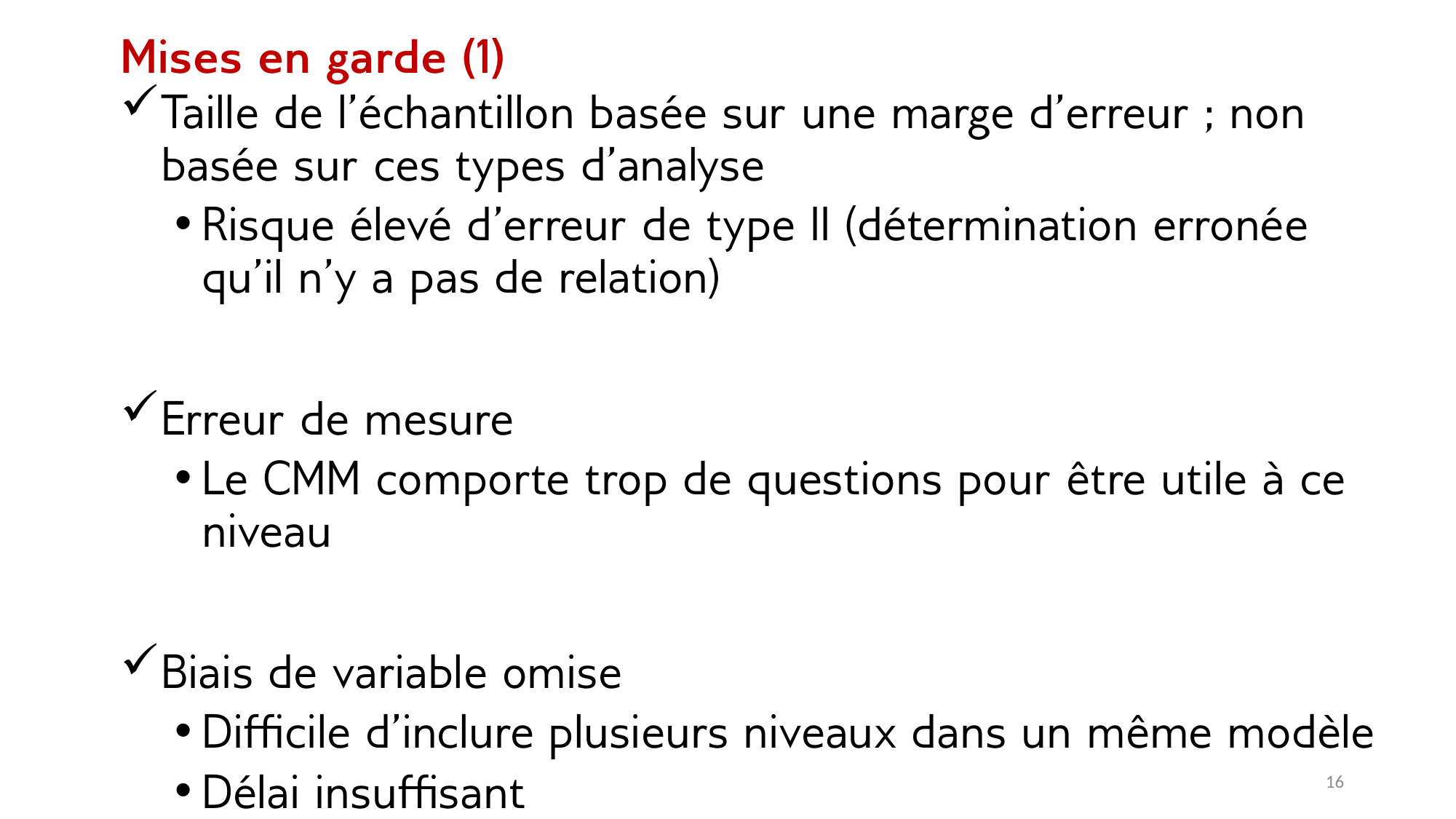

# Mises en garde (1)
Taille de l’échantillon basée sur une marge d’erreur ; non basée sur ces types d’analyse
Risque élevé d’erreur de type II (détermination erronée qu’il n’y a pas de relation)

Erreur de mesure
Le CMM comporte trop de questions pour être utile à ce niveau

Biais de variable omise
Difficile d’inclure plusieurs niveaux dans un même modèle
Délai insuffisant
16